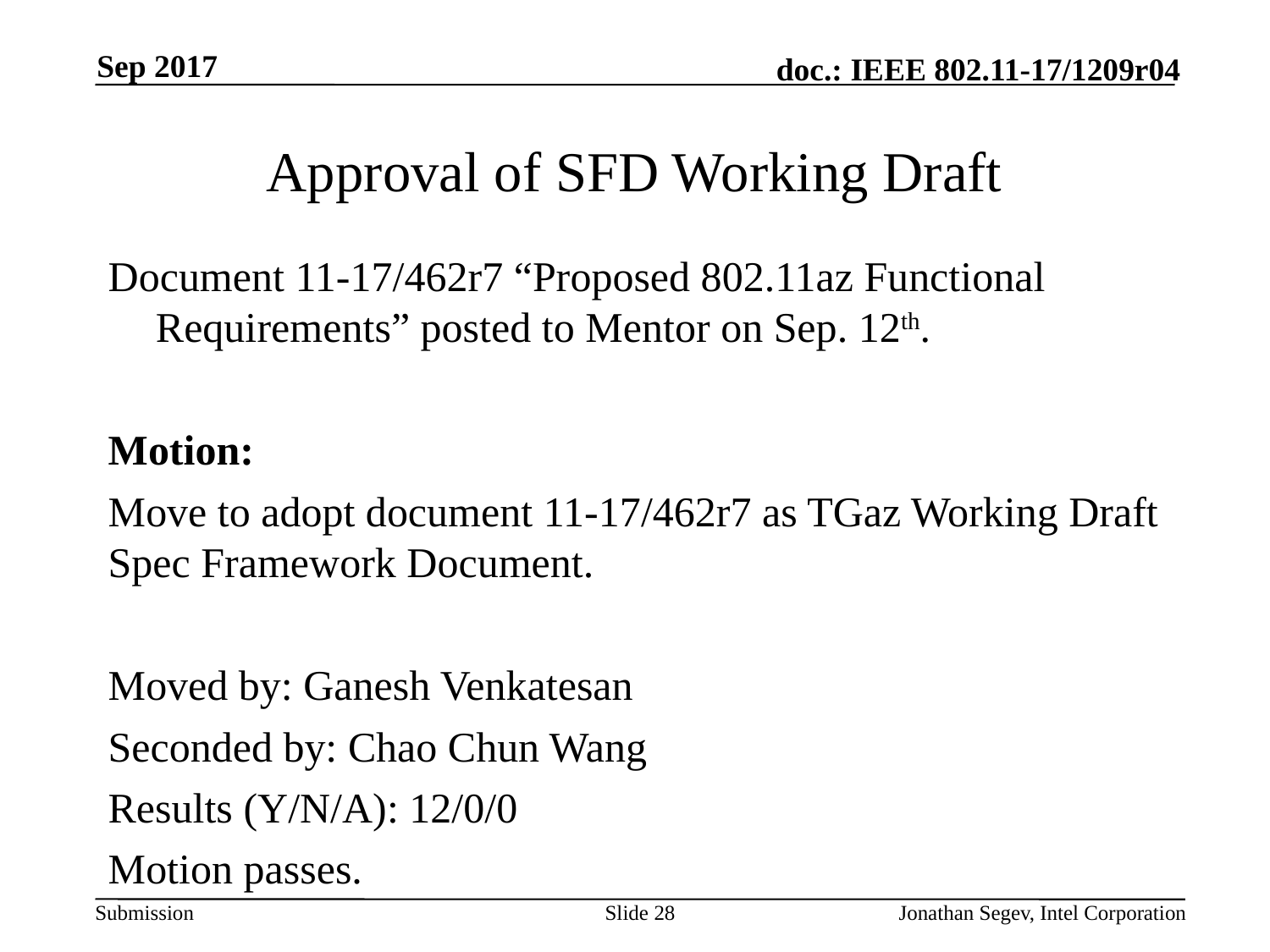

Sep 2017
# Approval of SFD Working Draft
Document 11-17/462r7 “Proposed 802.11az Functional Requirements” posted to Mentor on Sep. 12th.

Motion:
Move to adopt document 11-17/462r7 as TGaz Working Draft Spec Framework Document.

Moved by: Ganesh Venkatesan
Seconded by: Chao Chun Wang
Results (Y/N/A): 12/0/0
Motion passes.
Slide 28
Jonathan Segev, Intel Corporation